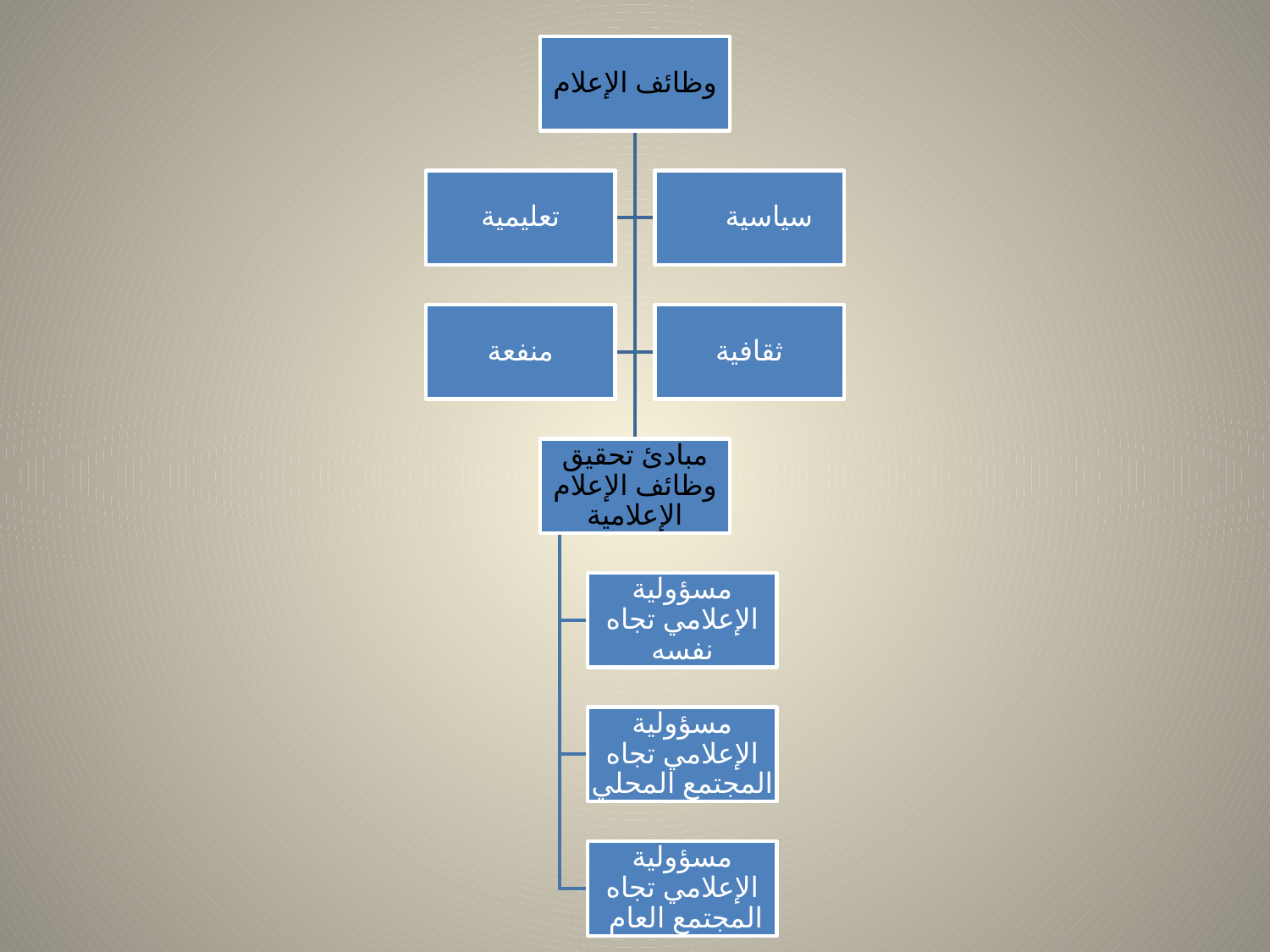

وظائف الإعلام
مبادئ تحقيق وظائف الإعلام الإعلامية
مسؤولية الإعلامي تجاه نفسه
مسؤولية الإعلامي تجاه المجتمع المحلي
مسؤولية الإعلامي تجاه المجتمع العام
تعليمية
سياسية
منفعة
ثقافية